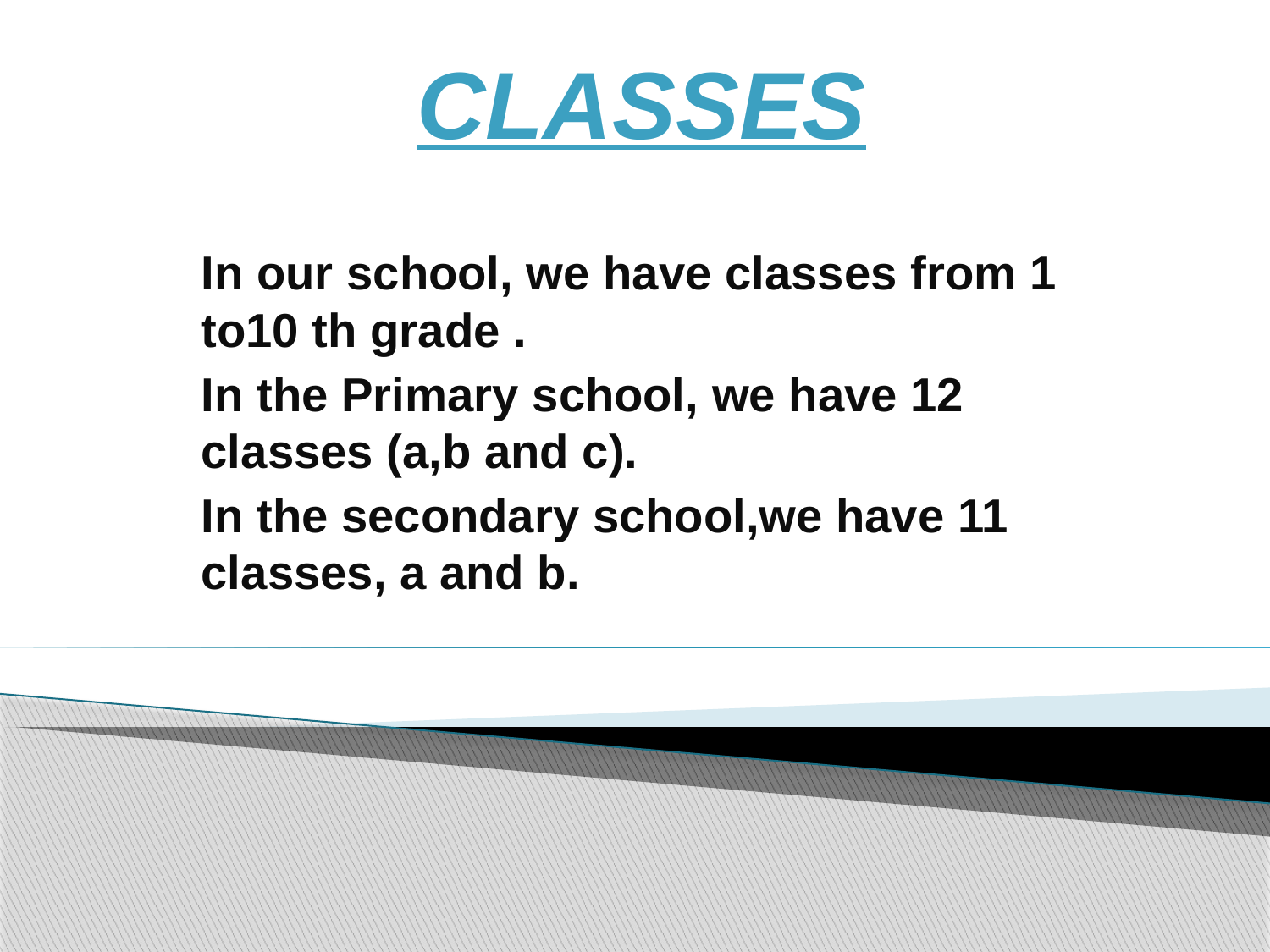

Classes
In our school, we have classes from 1 to10 th grade .
In the Primary school, we have 12 classes (a,b and c).
In the secondary school,we have 11 classes, a and b.